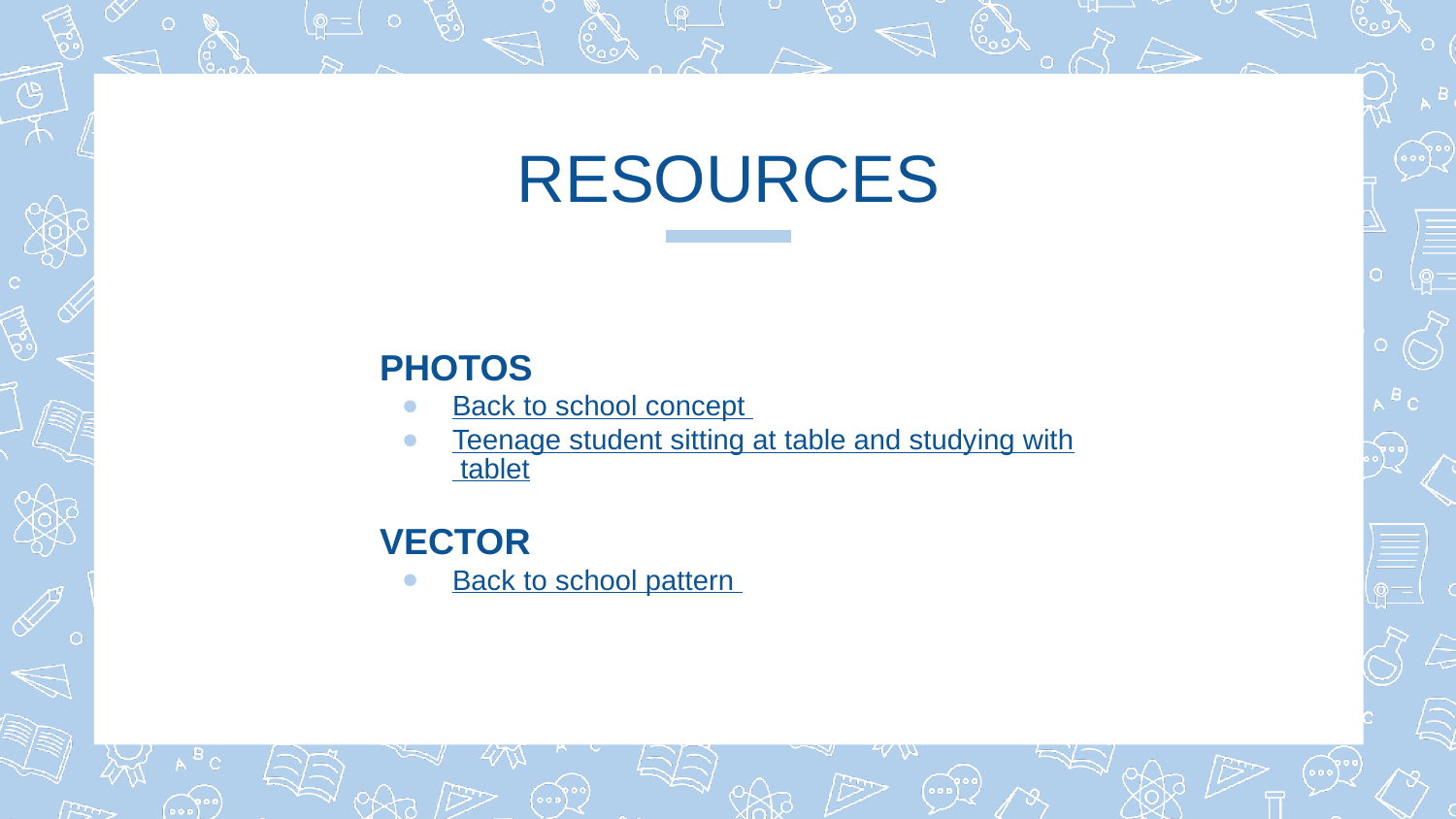

# RESOURCES
PHOTOS
Back to school concept
Teenage student sitting at table and studying with tablet

VECTOR
Back to school pattern